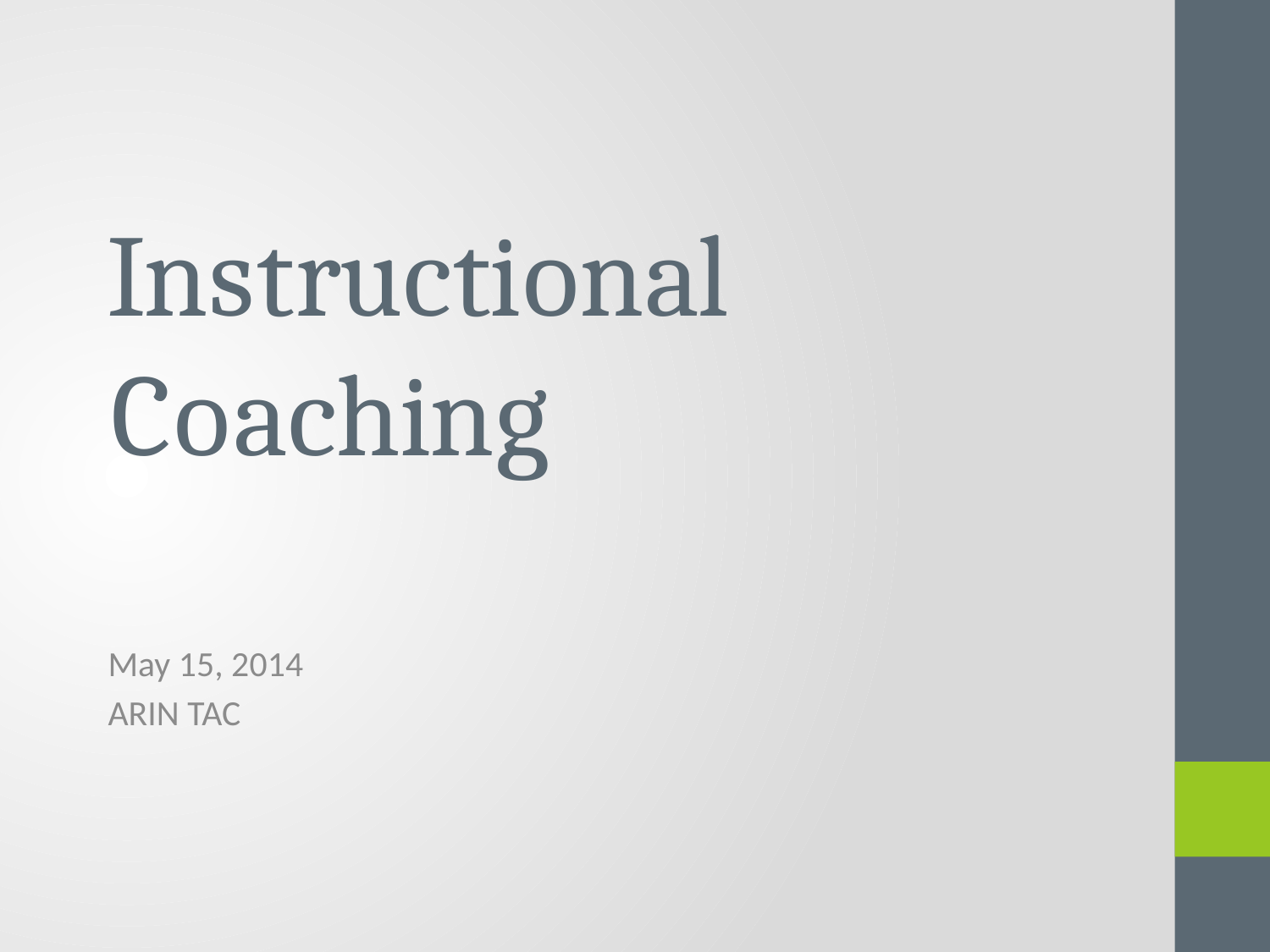

# Instructional Coaching
May 15, 2014
ARIN TAC